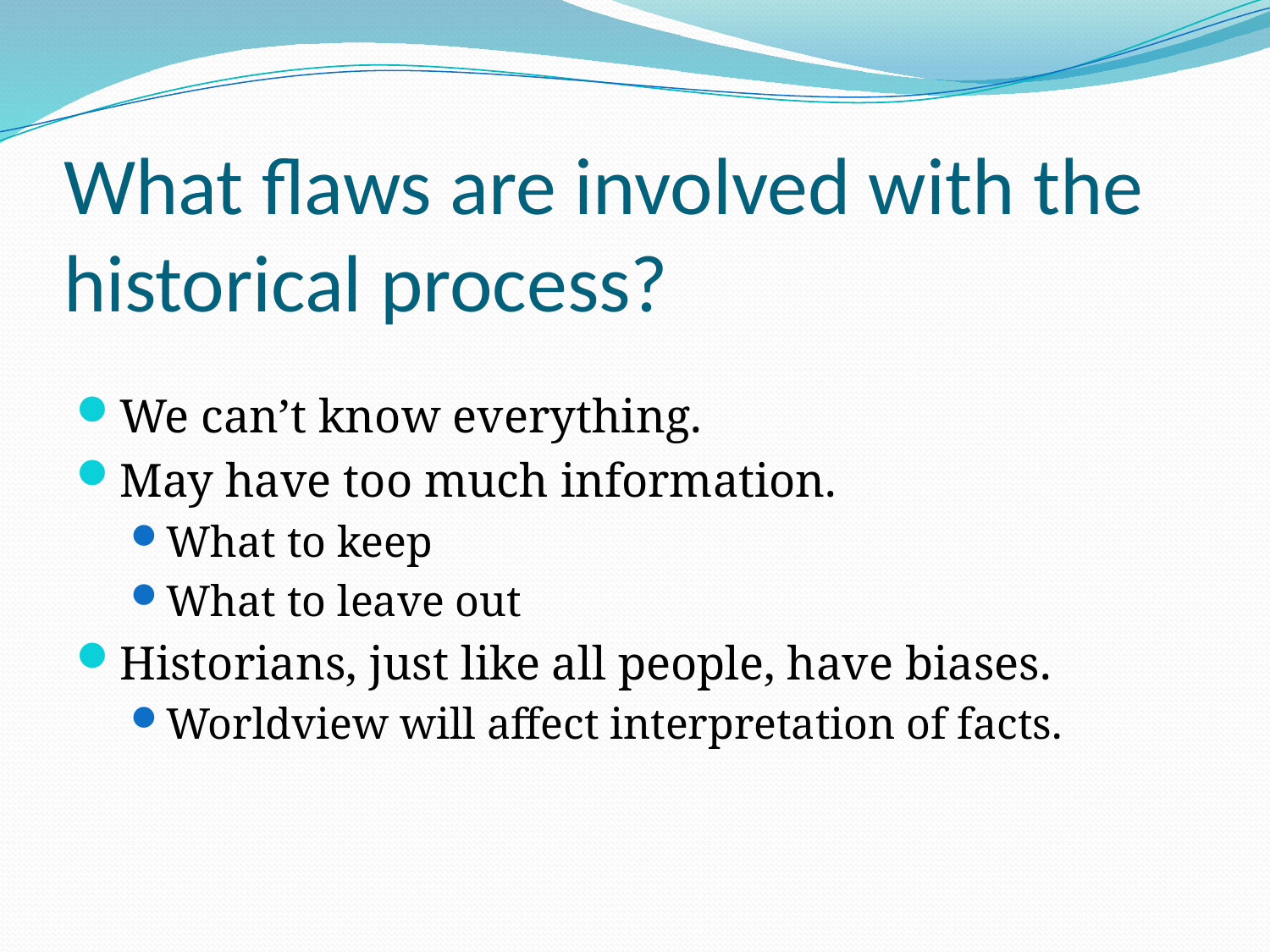

# What flaws are involved with the historical process?
We can’t know everything.
May have too much information.
What to keep
What to leave out
Historians, just like all people, have biases.
Worldview will affect interpretation of facts.